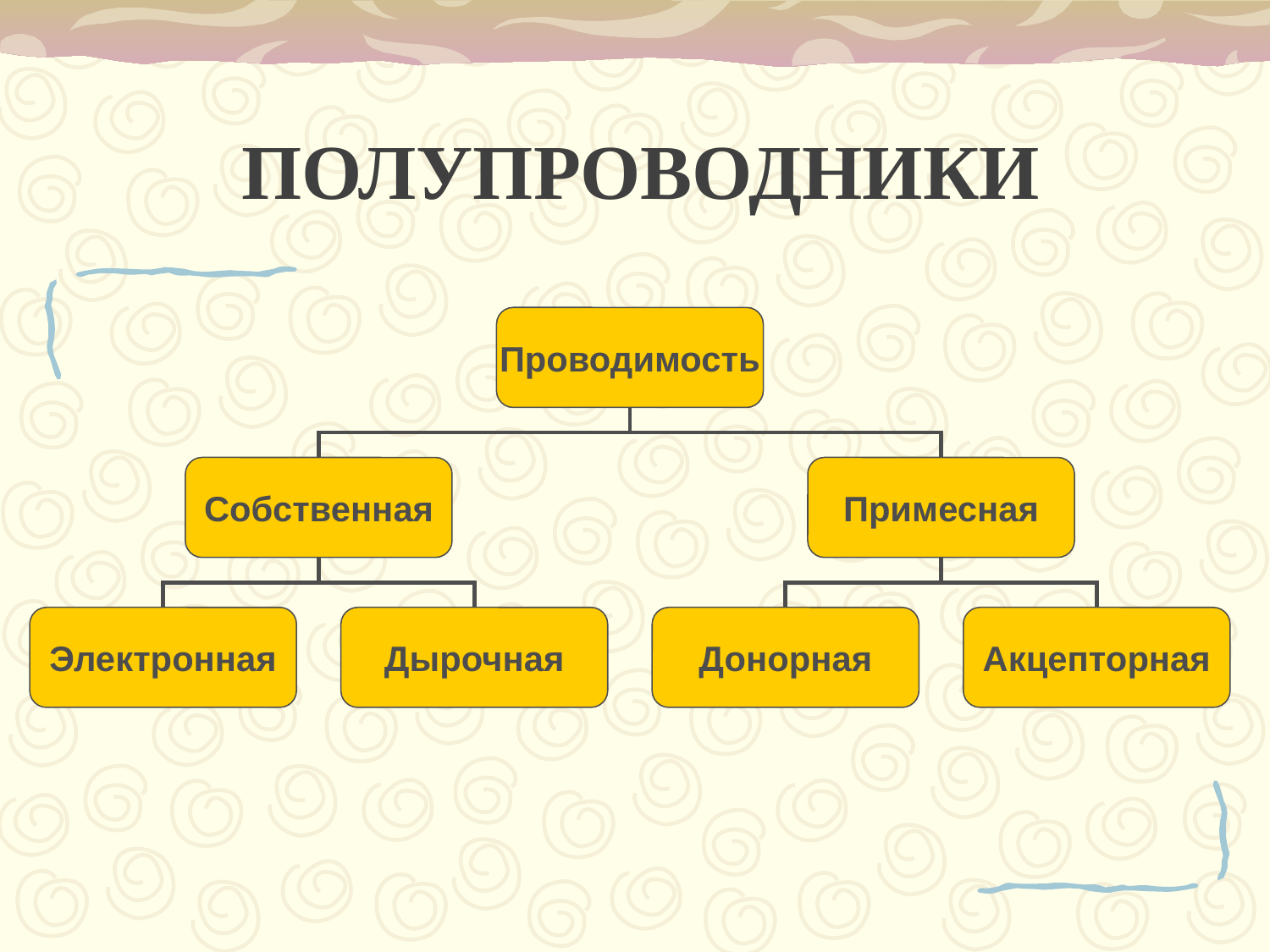

# ПОЛУПРОВОДНИКИ
Проводимость
Собственная
Примесная
Электронная
Дырочная
Донорная
Акцепторная